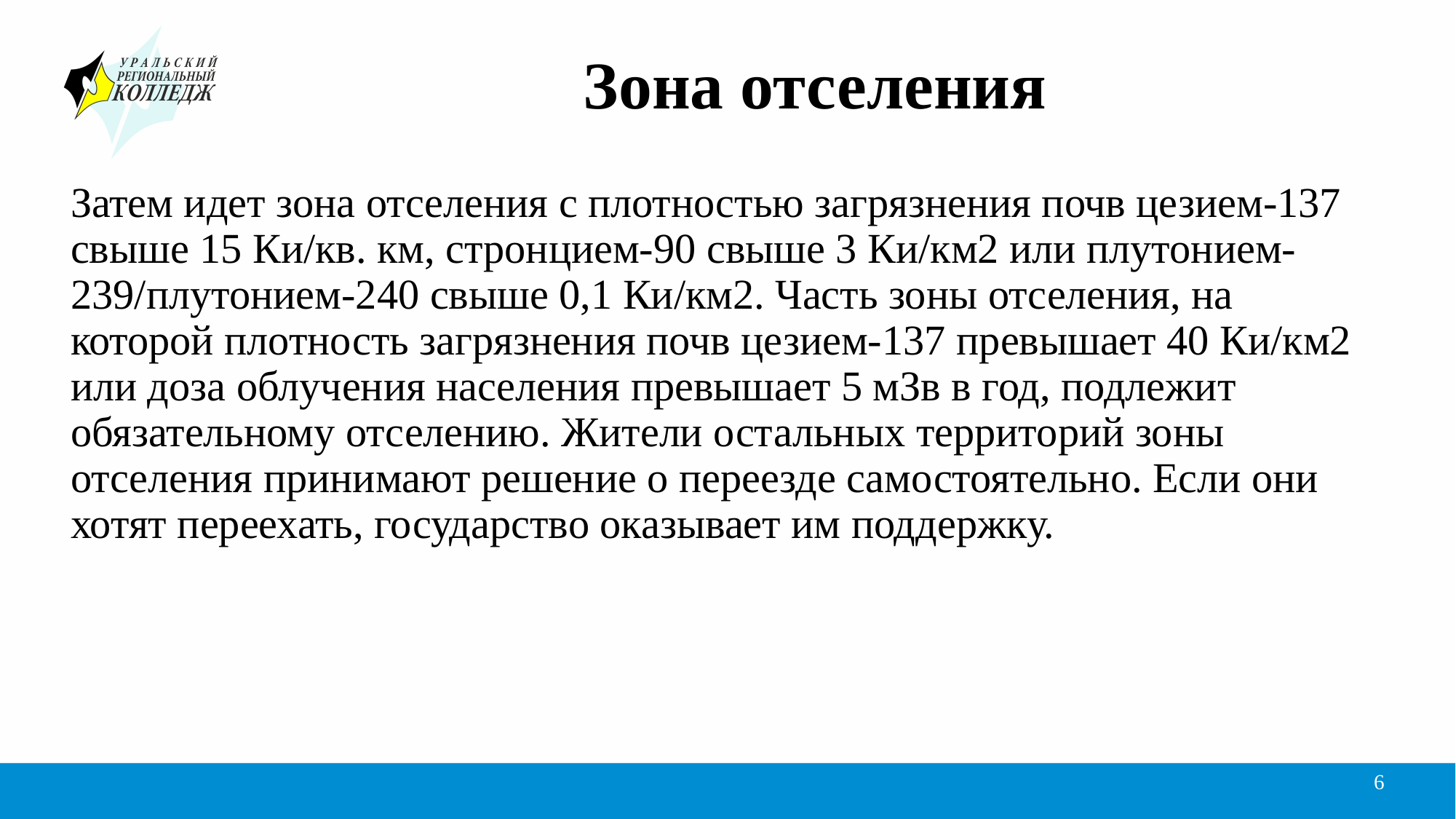

# Зона отселения
Затем идет зона отселения с плотностью загрязнения почв цезием-137 свыше 15 Ки/кв. км, стронцием-90 свыше 3 Ки/км2 или плутонием-239/плутонием-240 свыше 0,1 Ки/км2. Часть зоны отселения, на которой плотность загрязнения почв цезием-137 превышает 40 Ки/км2 или доза облучения населения превышает 5 мЗв в год, подлежит обязательному отселению. Жители остальных территорий зоны отселения принимают решение о переезде самостоятельно. Если они хотят переехать, государство оказывает им поддержку.
6